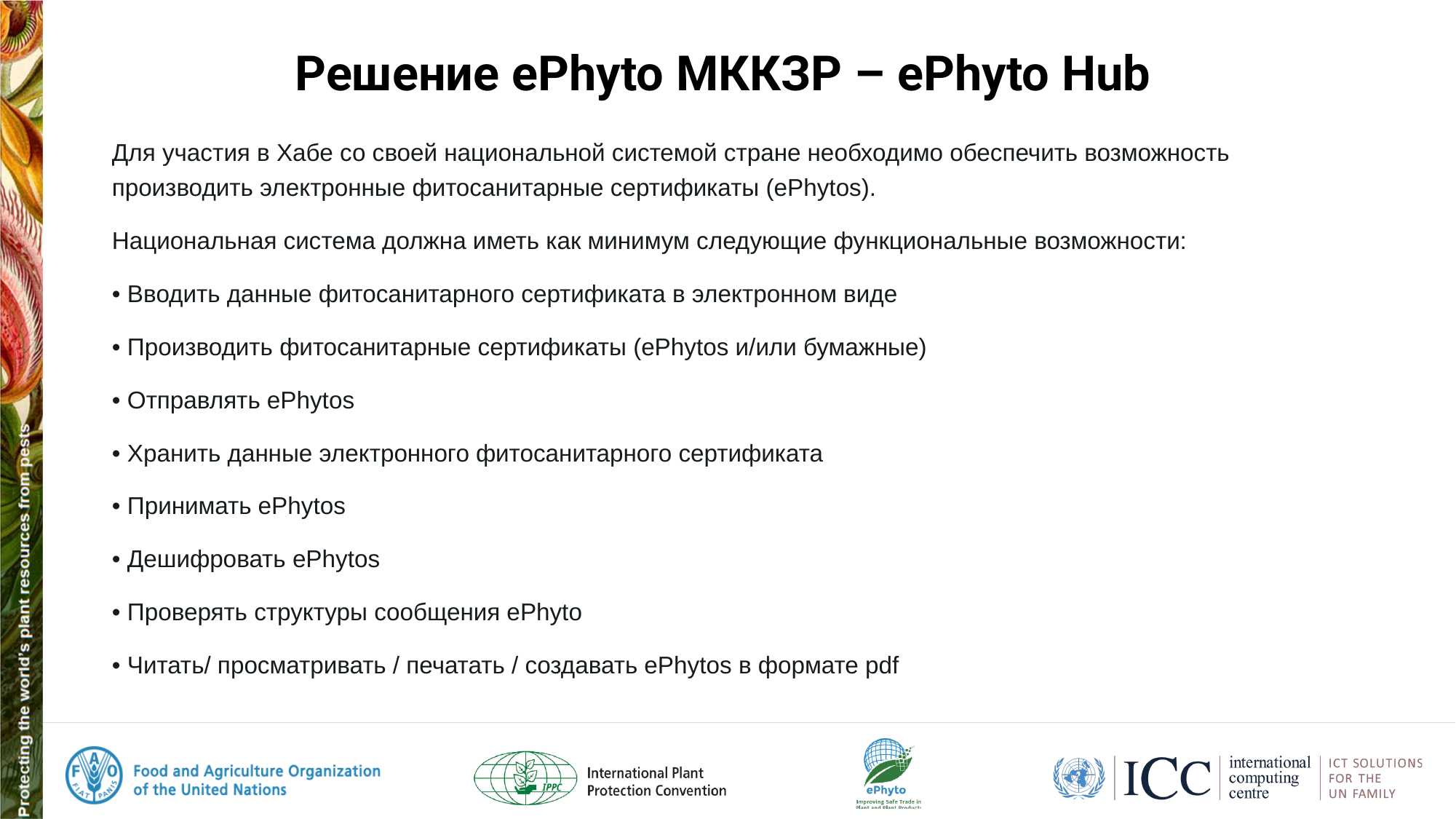

# Решение ePhyto МККЗР – ePhyto Hub
Для участия в Хабе со своей национальной системой стране необходимо обеспечить возможность производить электронные фитосанитарные сертификаты (ePhytos).
Национальная система должна иметь как минимум следующие функциональные возможности:
• Вводить данные фитосанитарного сертификата в электронном виде
• Производить фитосанитарные сертификаты (ePhytos и/или бумажные)
• Отправлять ePhytos
• Хранить данные электронного фитосанитарного сертификата
• Принимать ePhytos
• Дешифровать ePhytos
• Проверять структуры сообщения ePhyto
• Читать/ просматривать / печатать / создавать ePhytos в формате pdf